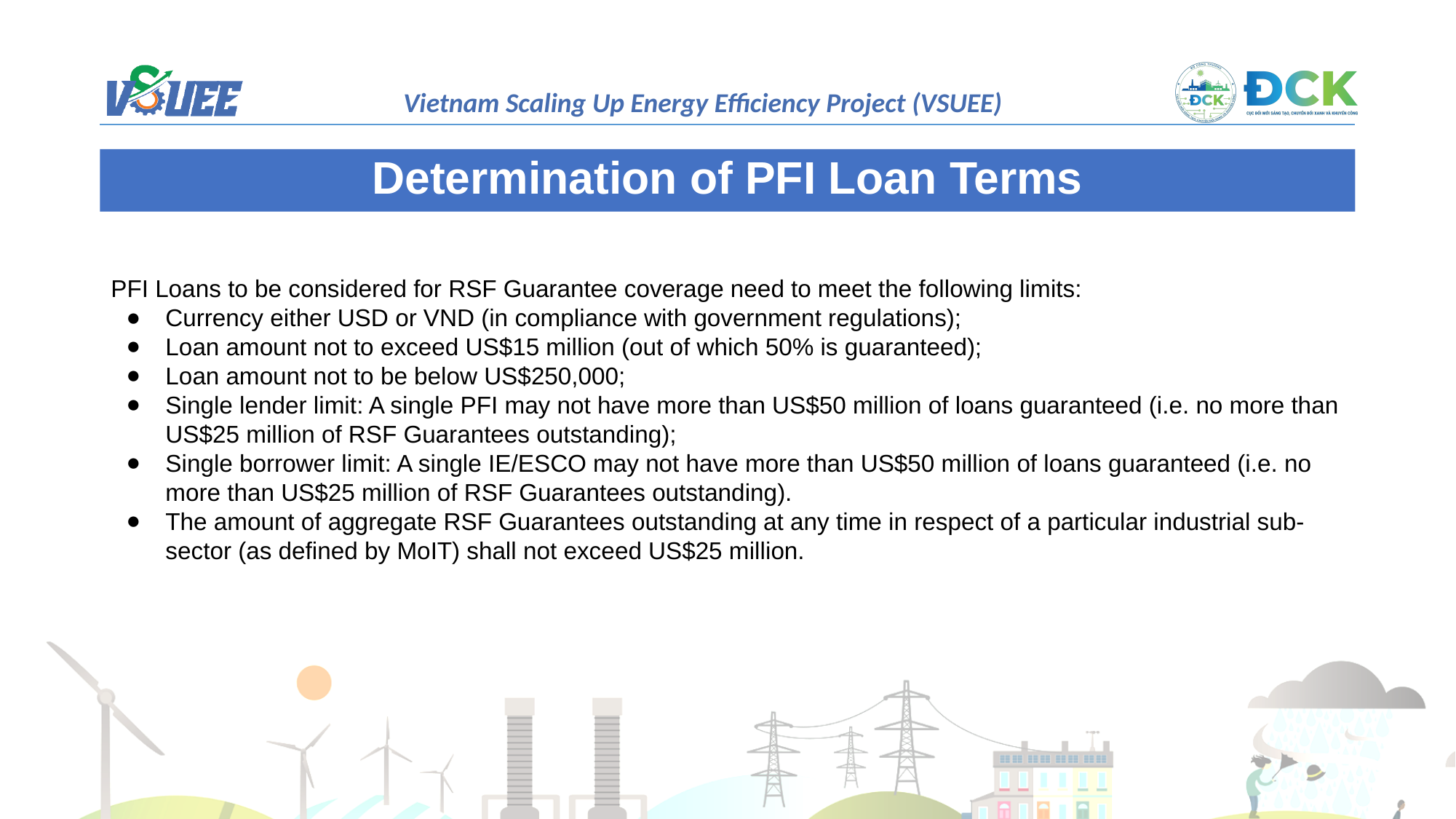

Determination of PFI Loan Terms
PFI Loans to be considered for RSF Guarantee coverage need to meet the following limits:
Currency either USD or VND (in compliance with government regulations);
Loan amount not to exceed US$15 million (out of which 50% is guaranteed);
Loan amount not to be below US$250,000;
Single lender limit: A single PFI may not have more than US$50 million of loans guaranteed (i.e. no more than US$25 million of RSF Guarantees outstanding);
Single borrower limit: A single IE/ESCO may not have more than US$50 million of loans guaranteed (i.e. no more than US$25 million of RSF Guarantees outstanding).
The amount of aggregate RSF Guarantees outstanding at any time in respect of a particular industrial sub-sector (as defined by MoIT) shall not exceed US$25 million.